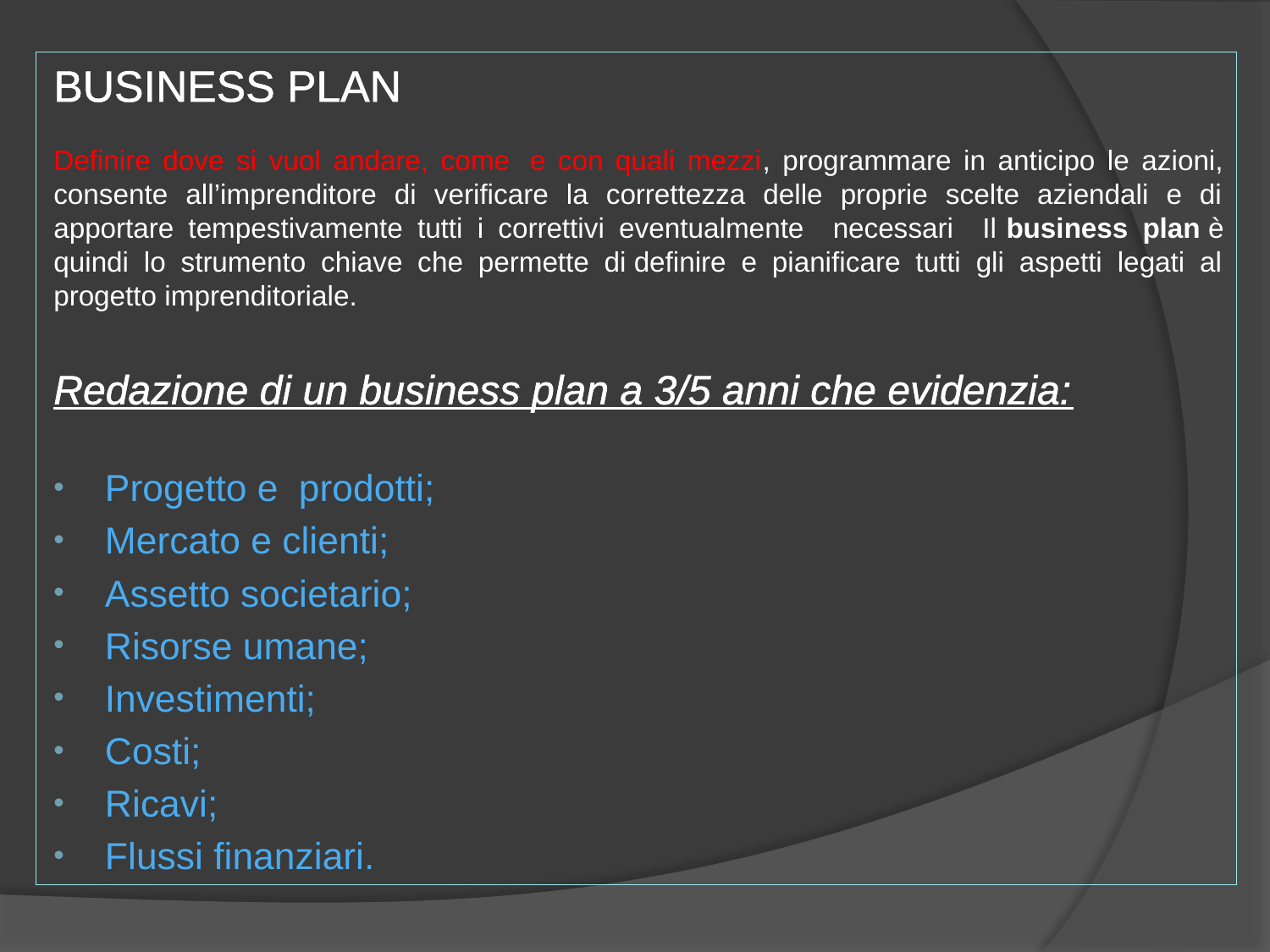

BUSINESS PLAN

Definire dove si vuol andare, come  e con quali mezzi, programmare in anticipo le azioni, consente all’imprenditore di verificare la correttezza delle proprie scelte aziendali e di apportare tempestivamente tutti i correttivi eventualmente  necessari  Il business plan è quindi lo strumento chiave che permette di definire e pianificare tutti gli aspetti legati al progetto imprenditoriale.

Redazione di un business plan a 3/5 anni che evidenzia:

Progetto e  prodotti;
Mercato e clienti;
Assetto societario;
Risorse umane;
Investimenti;
Costi;
Ricavi;
Flussi finanziari.